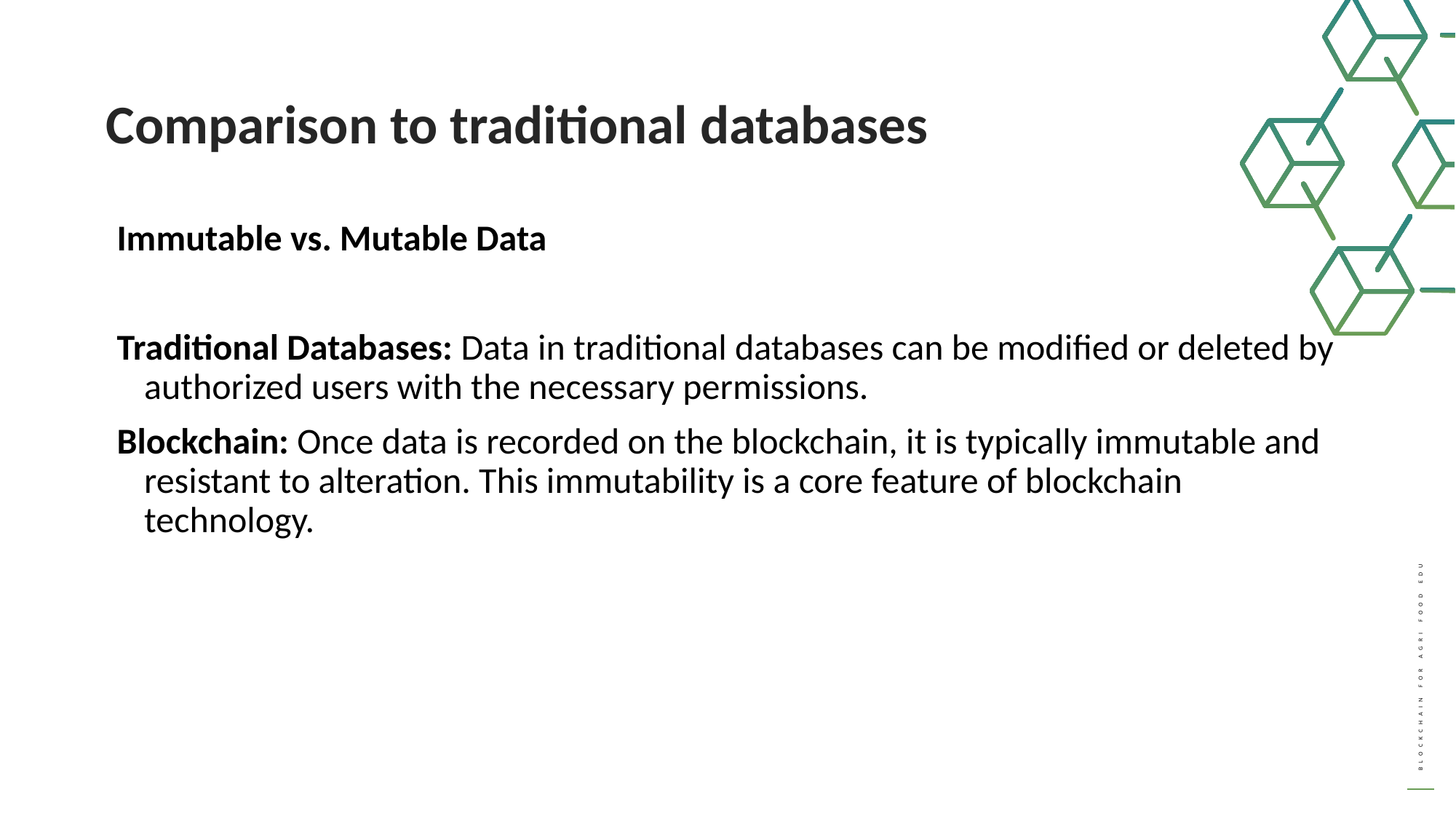

Comparison to traditional databases
Immutable vs. Mutable Data

Traditional Databases: Data in traditional databases can be modified or deleted by authorized users with the necessary permissions.
Blockchain: Once data is recorded on the blockchain, it is typically immutable and resistant to alteration. This immutability is a core feature of blockchain technology.